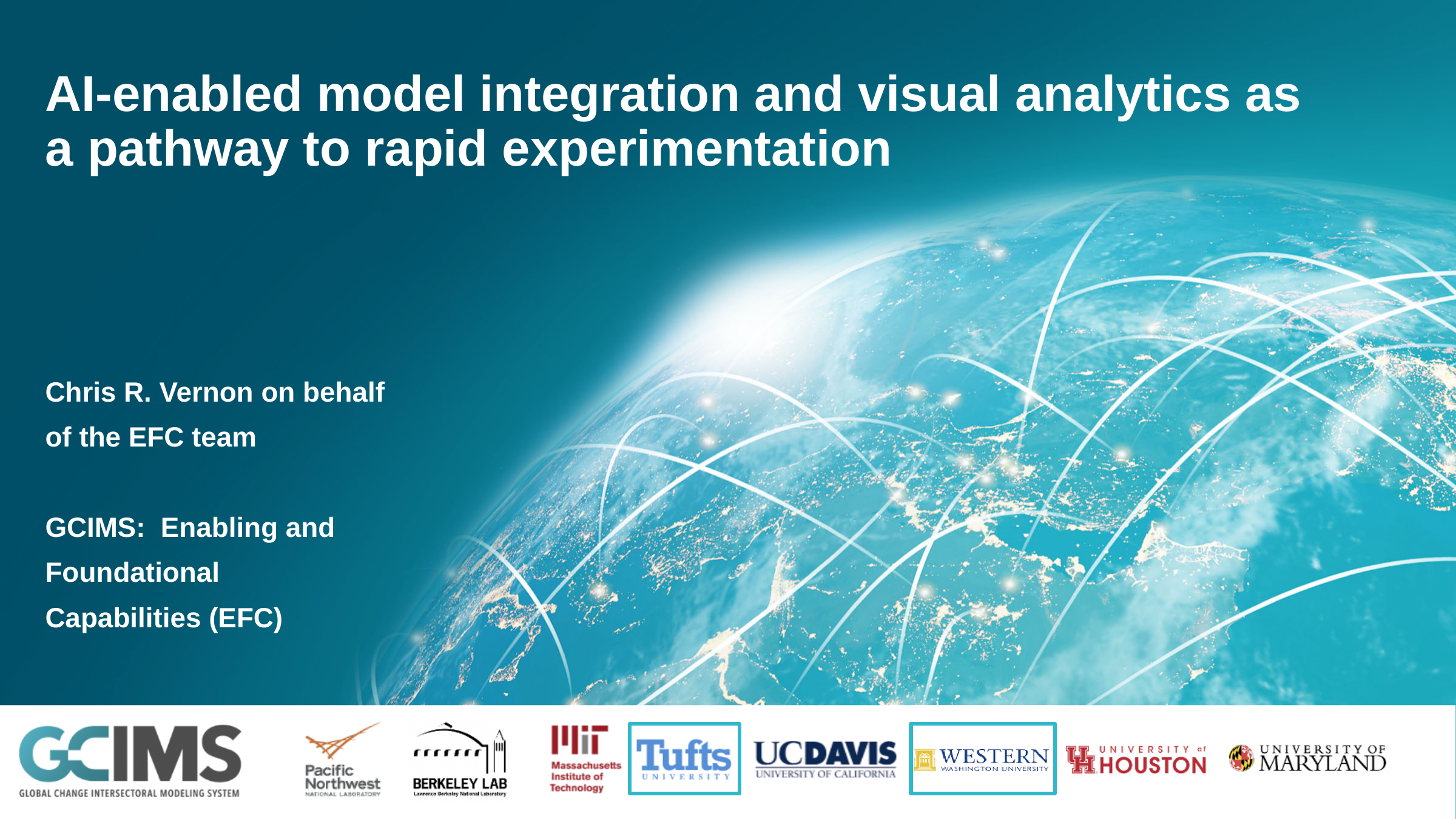

# AI-enabled model integration and visual analytics as a pathway to rapid experimentation
Chris R. Vernon on behalf
of the EFC team

GCIMS:  Enabling and
Foundational
Capabilities (EFC)